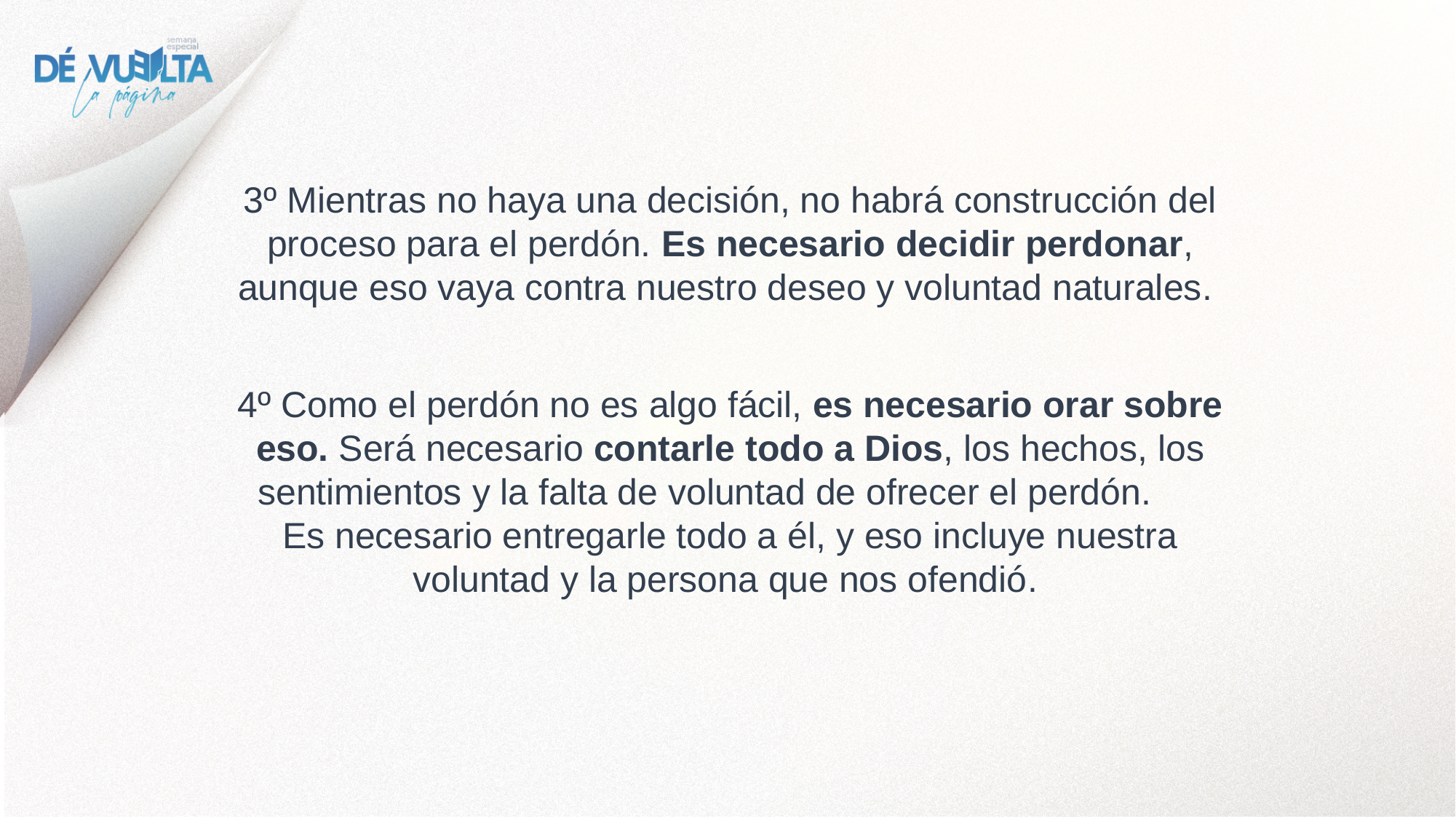

3º Mientras no haya una decisión, no habrá construcción del proceso para el perdón. Es necesario decidir perdonar, aunque eso vaya contra nuestro deseo y voluntad naturales.

4º Como el perdón no es algo fácil, es necesario orar sobre eso. Será necesario contarle todo a Dios, los hechos, los sentimientos y la falta de voluntad de ofrecer el perdón.      Es necesario entregarle todo a él, y eso incluye nuestra voluntad y la persona que nos ofendió.